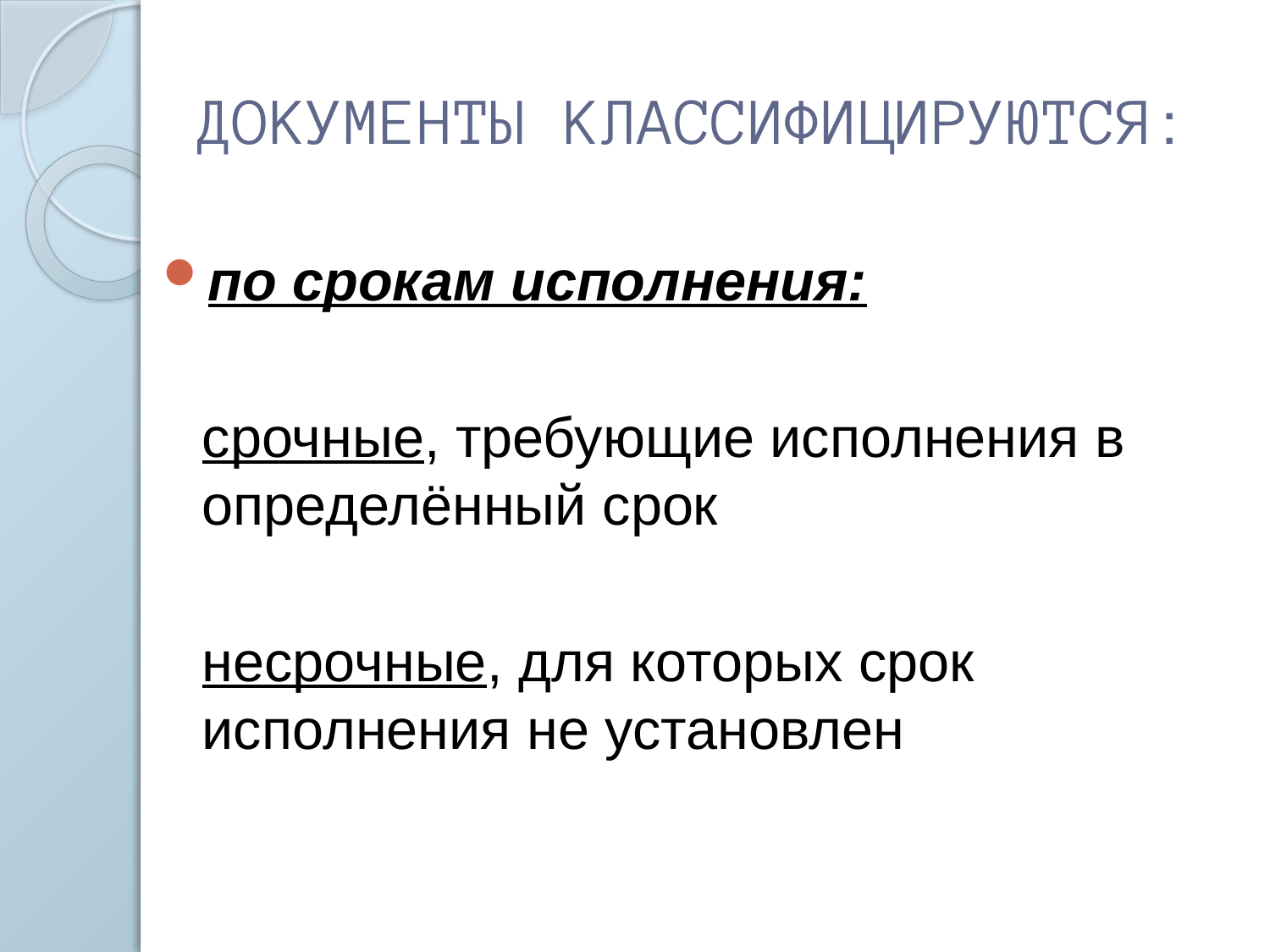

# ДОКУМЕНТЫ КЛАССИФИЦИРУЮТСЯ:
по срокам исполнения:

	срочные, требующие исполнения в определённый срок

	несрочные, для которых срок исполнения не установлен